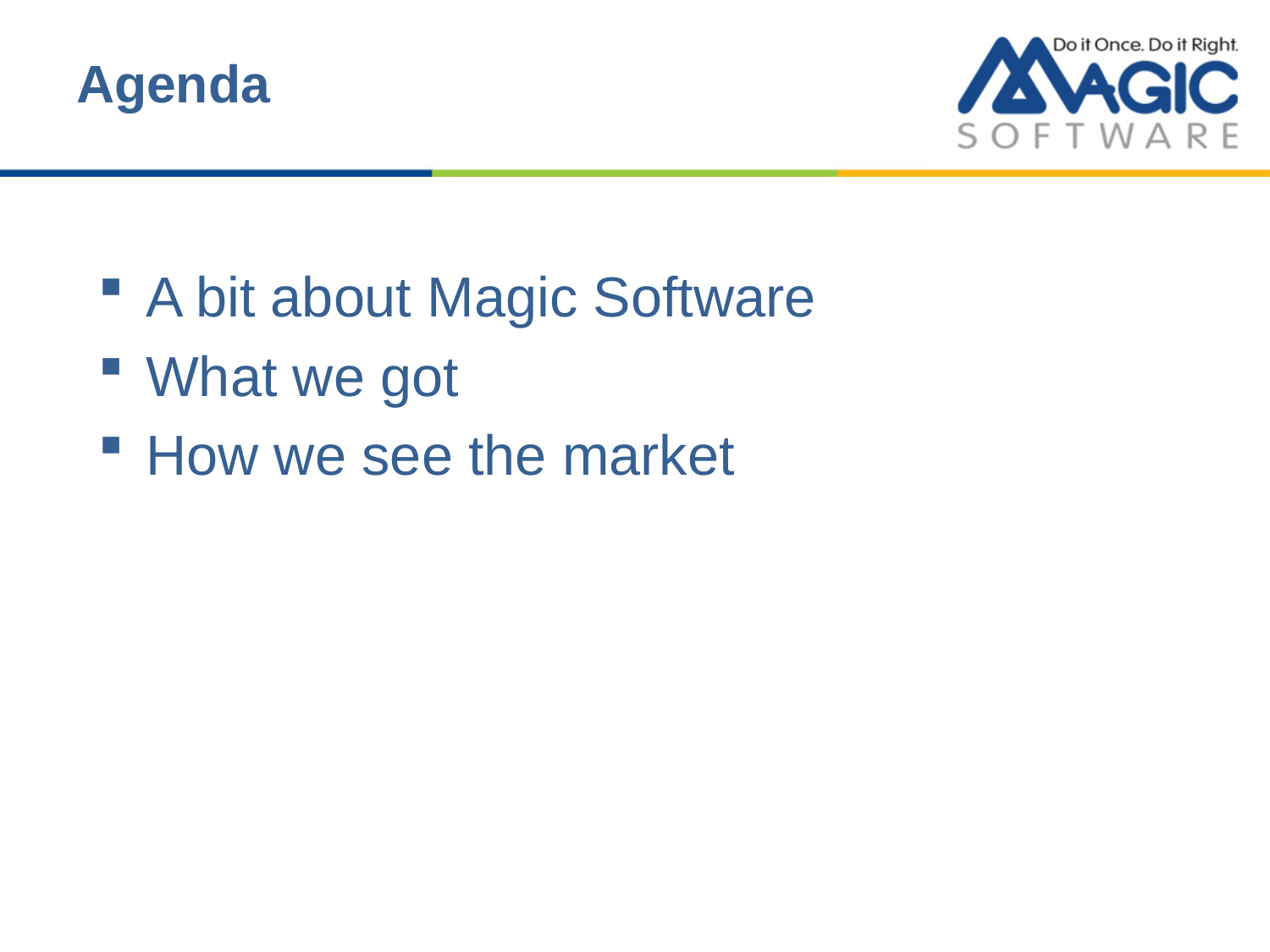

Agenda
A bit about Magic Software
What we got
How we see the market